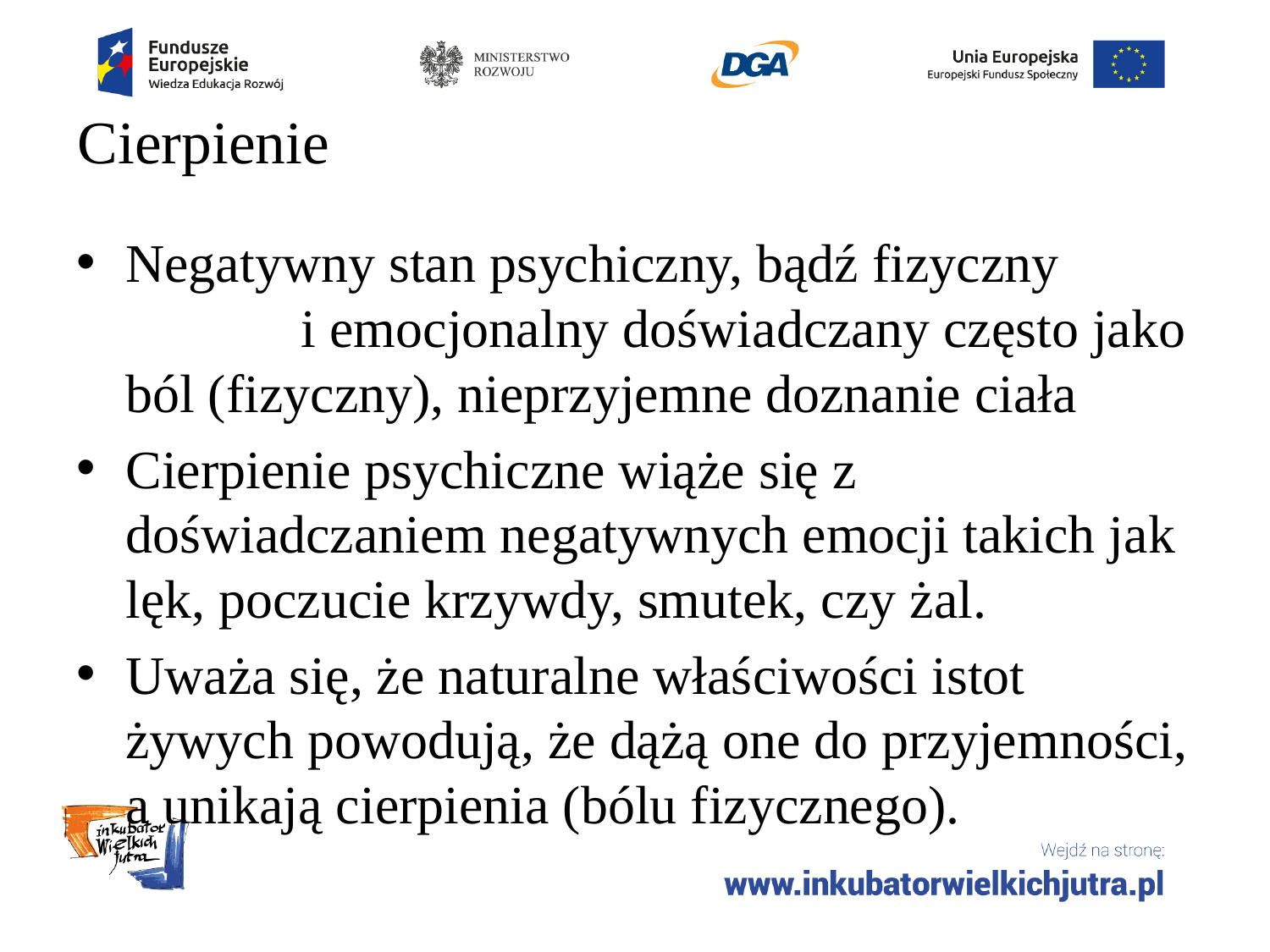

# Cierpienie
Negatywny stan psychiczny, bądź fizyczny                       i emocjonalny doświadczany często jako ból (fizyczny), nieprzyjemne doznanie ciała
Cierpienie psychiczne wiąże się z doświadczaniem negatywnych emocji takich jak lęk, poczucie krzywdy, smutek, czy żal.
Uważa się, że naturalne właściwości istot żywych powodują, że dążą one do przyjemności, a unikają cierpienia (bólu fizycznego).